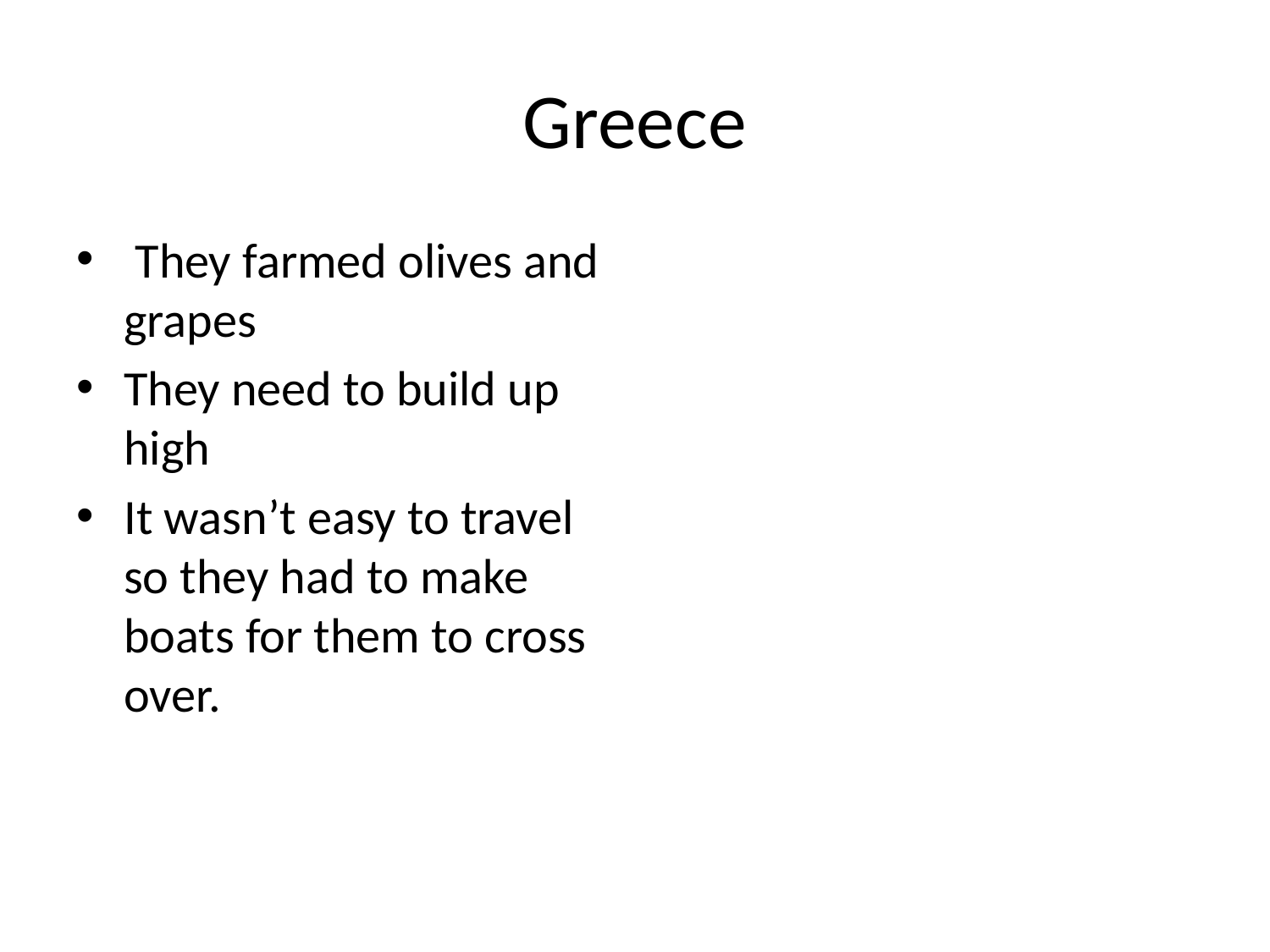

# Greece
 They farmed olives and grapes
They need to build up high
It wasn’t easy to travel so they had to make boats for them to cross over.